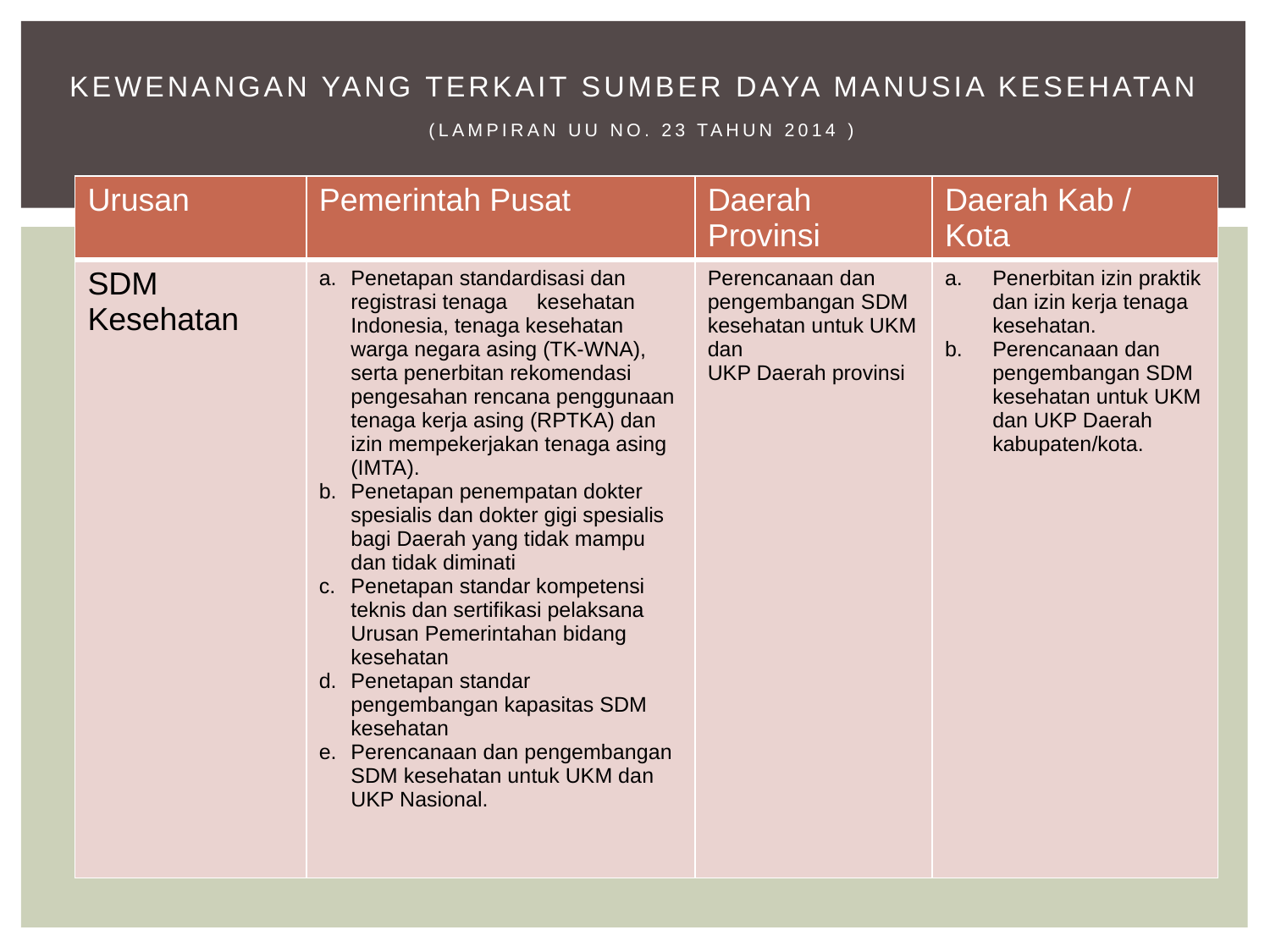

# Kewenangan yang terkait Sumber Daya Manusia Kesehatan (Lampiran UU No. 23 tahun 2014 )
| Urusan | Pemerintah Pusat | Daerah Provinsi | Daerah Kab / Kota |
| --- | --- | --- | --- |
| SDM Kesehatan | Penetapan standardisasi dan registrasi tenaga kesehatan Indonesia, tenaga kesehatan warga negara asing (TK-WNA), serta penerbitan rekomendasi pengesahan rencana penggunaan tenaga kerja asing (RPTKA) dan izin mempekerjakan tenaga asing (IMTA). Penetapan penempatan dokter spesialis dan dokter gigi spesialis bagi Daerah yang tidak mampu dan tidak diminati Penetapan standar kompetensi teknis dan sertifikasi pelaksana Urusan Pemerintahan bidang kesehatan Penetapan standar pengembangan kapasitas SDM kesehatan Perencanaan dan pengembangan SDM kesehatan untuk UKM dan UKP Nasional. | Perencanaan dan pengembangan SDM kesehatan untuk UKM dan UKP Daerah provinsi | Penerbitan izin praktik dan izin kerja tenaga kesehatan. Perencanaan dan pengembangan SDM kesehatan untuk UKM dan UKP Daerah kabupaten/kota. |